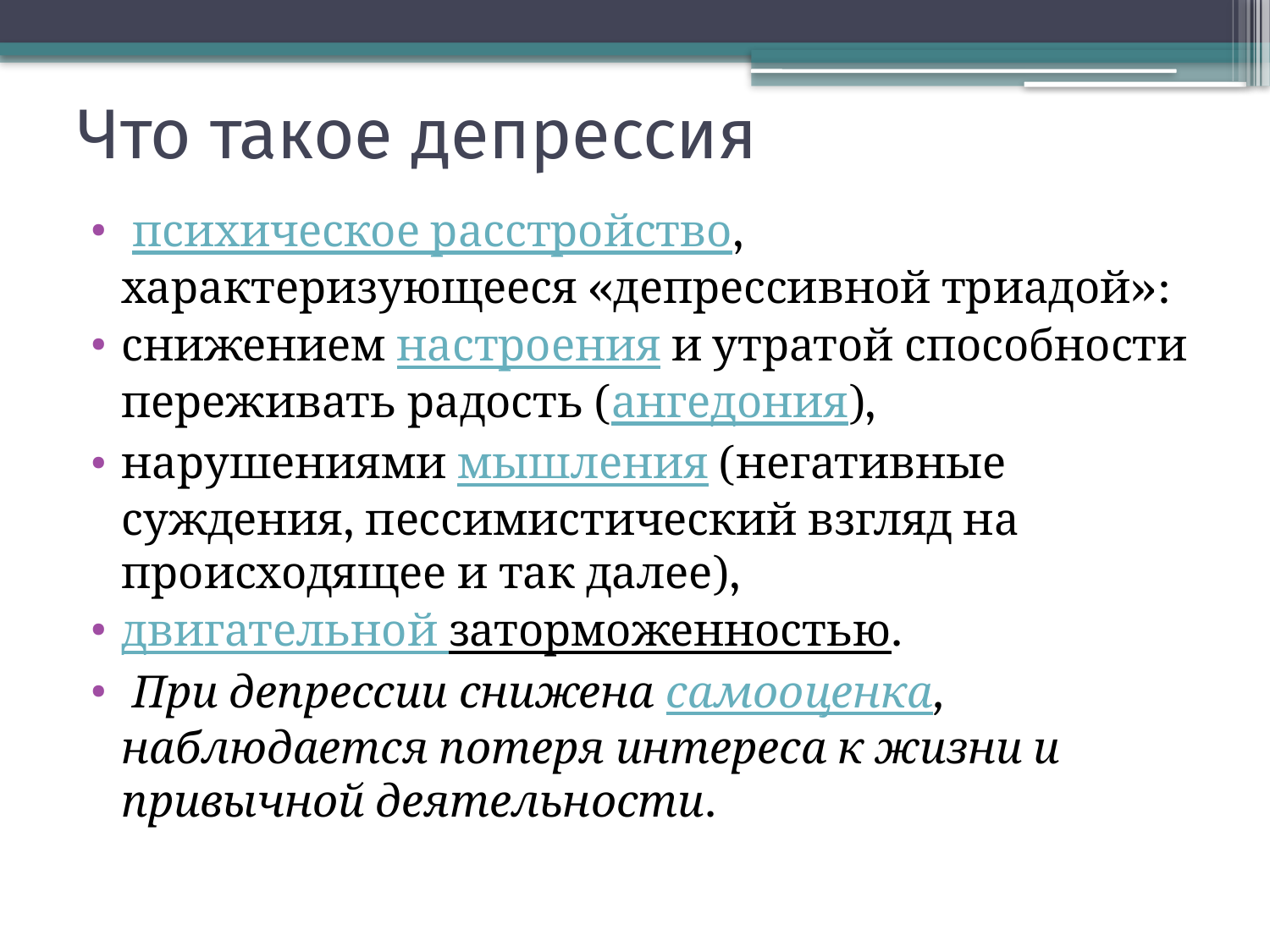

# Что такое депрессия
 психическое расстройство, характеризующееся «депрессивной триадой»:
снижением настроения и утратой способности переживать радость (ангедония),
нарушениями мышления (негативные суждения, пессимистический взгляд на происходящее и так далее),
двигательной заторможенностью.
 При депрессии снижена самооценка, наблюдается потеря интереса к жизни и привычной деятельности.